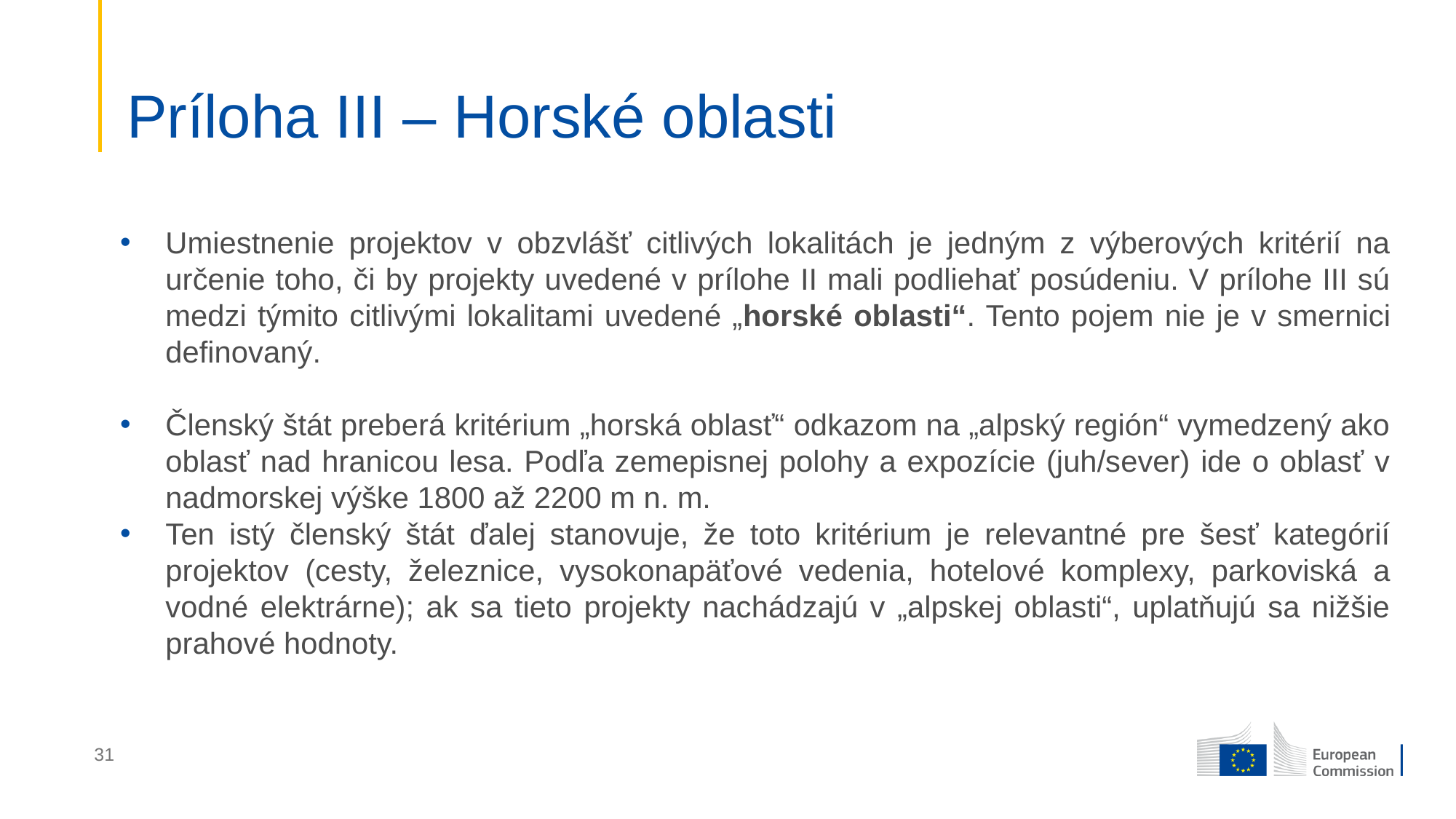

# Príloha III – Horské oblasti
Umiestnenie projektov v obzvlášť citlivých lokalitách je jedným z výberových kritérií na určenie toho, či by projekty uvedené v prílohe II mali podliehať posúdeniu. V prílohe III sú medzi týmito citlivými lokalitami uvedené „horské oblasti“. Tento pojem nie je v smernici definovaný.

Členský štát preberá kritérium „horská oblasť“ odkazom na „alpský región“ vymedzený ako oblasť nad hranicou lesa. Podľa zemepisnej polohy a expozície (juh/sever) ide o oblasť v nadmorskej výške 1800 až 2200 m n. m.
Ten istý členský štát ďalej stanovuje, že toto kritérium je relevantné pre šesť kategórií projektov (cesty, železnice, vysokonapäťové vedenia, hotelové komplexy, parkoviská a vodné elektrárne); ak sa tieto projekty nachádzajú v „alpskej oblasti“, uplatňujú sa nižšie prahové hodnoty.

31